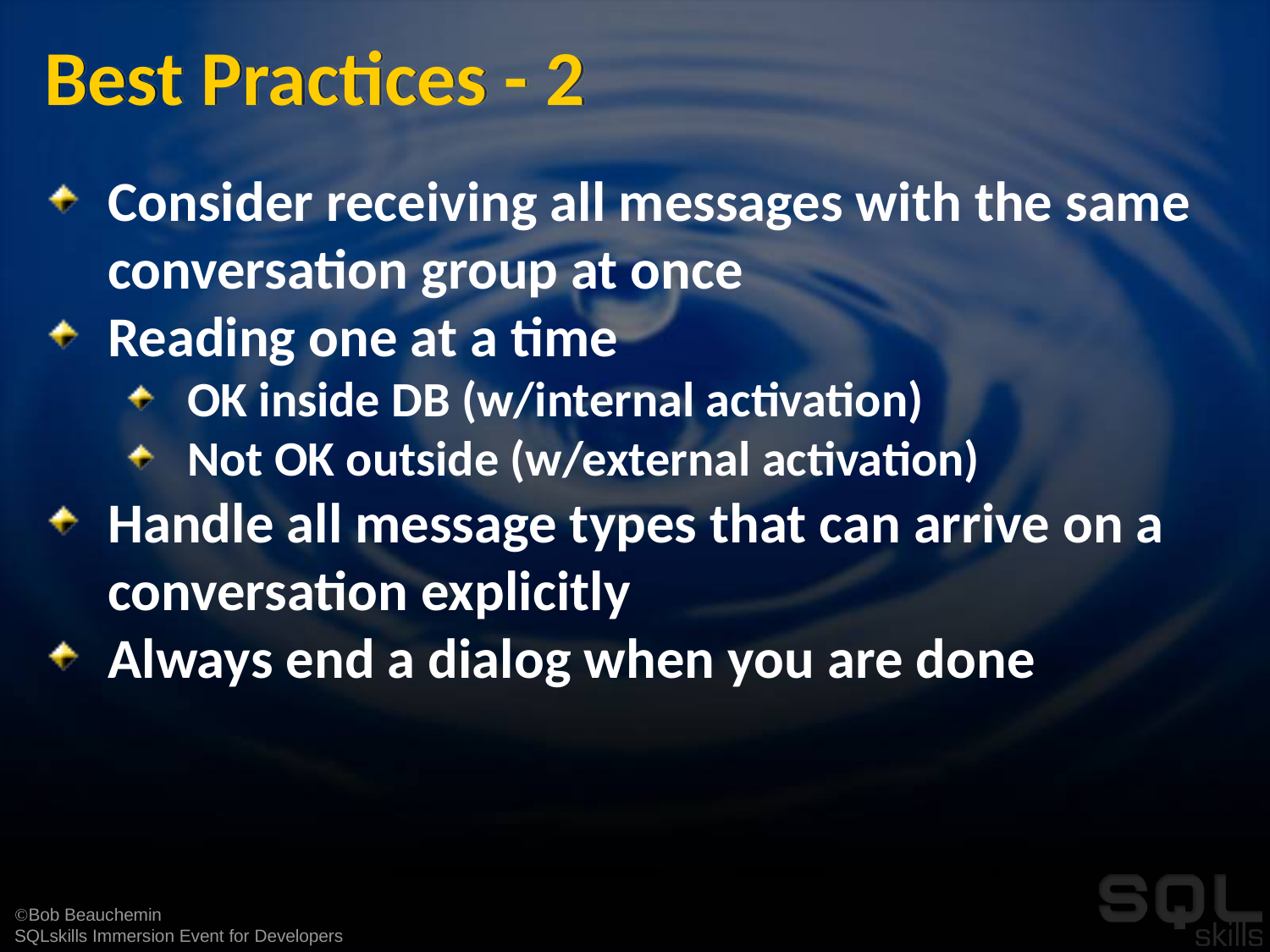

# Best Practices - 2
Consider receiving all messages with the same conversation group at once
Reading one at a time
OK inside DB (w/internal activation)
Not OK outside (w/external activation)
Handle all message types that can arrive on a conversation explicitly
Always end a dialog when you are done